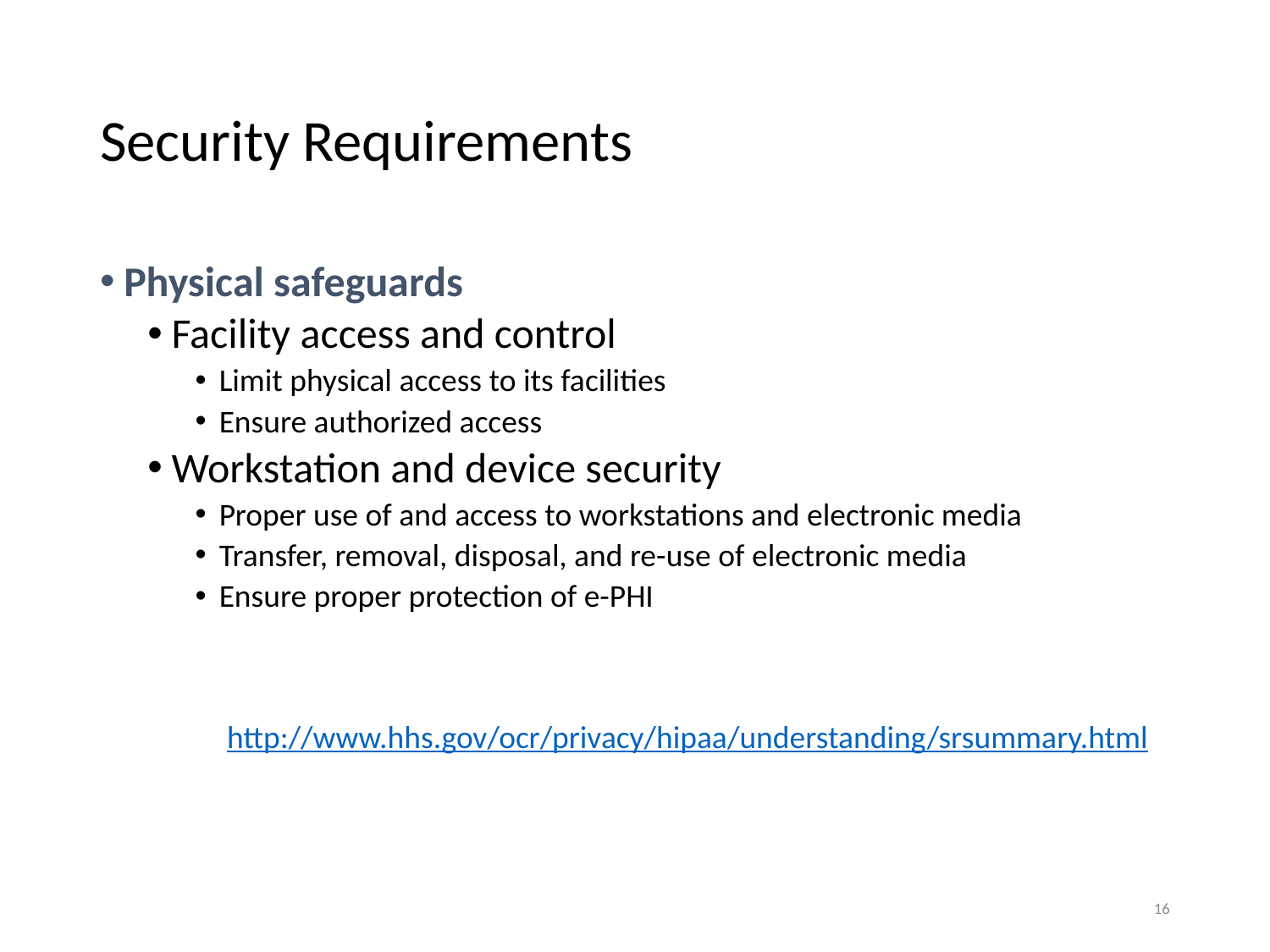

# Security Requirements
Physical safeguards
Facility access and control
Limit physical access to its facilities
Ensure authorized access
Workstation and device security
Proper use of and access to workstations and electronic media
Transfer, removal, disposal, and re-use of electronic media
Ensure proper protection of e-PHI

http://www.hhs.gov/ocr/privacy/hipaa/understanding/srsummary.html

16